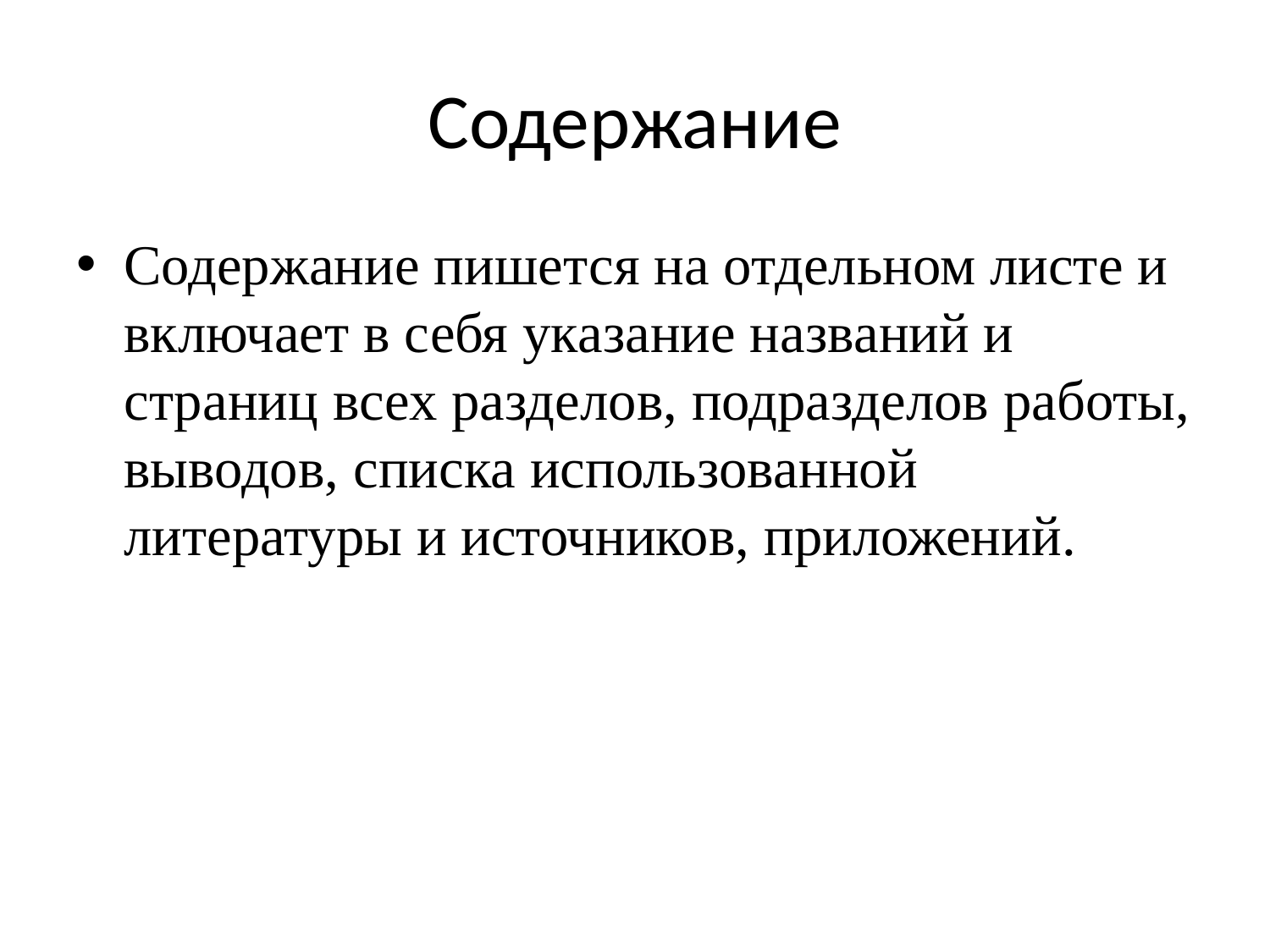

# Содержание
Содержание пишется на отдельном листе и включает в себя указание названий и страниц всех разделов, подразделов работы, выводов, списка использованной литературы и источников, приложений.